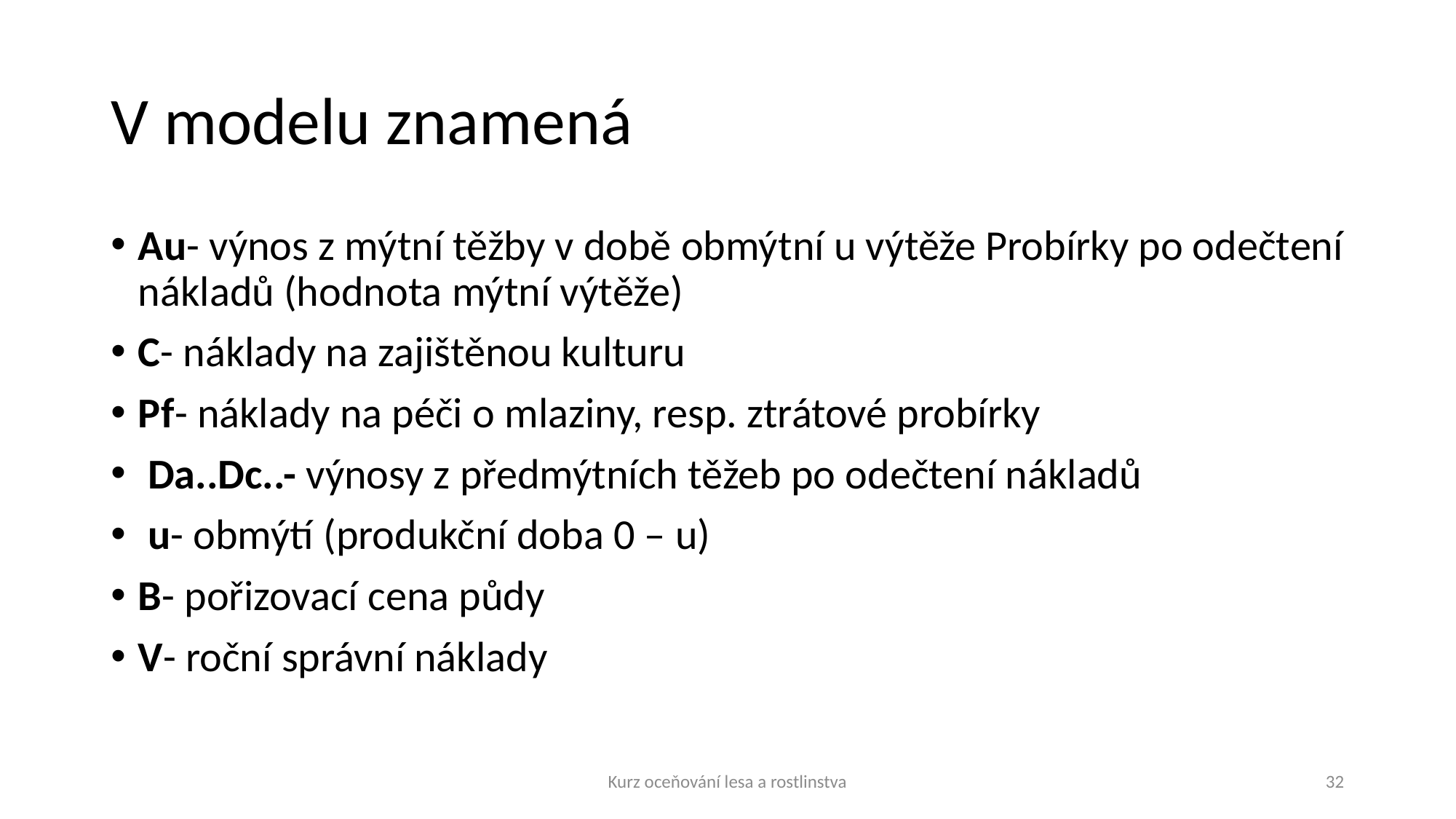

# V modelu znamená
Au- výnos z mýtní těžby v době obmýtní u výtěže Probírky po odečtení nákladů (hodnota mýtní výtěže)
C- náklady na zajištěnou kulturu
Pf- náklady na péči o mlaziny, resp. ztrátové probírky
 Da..Dc..- výnosy z předmýtních těžeb po odečtení nákladů
 u- obmýtí (produkční doba 0 – u)
B- pořizovací cena půdy
V- roční správní náklady

Kurz oceňování lesa a rostlinstva
32